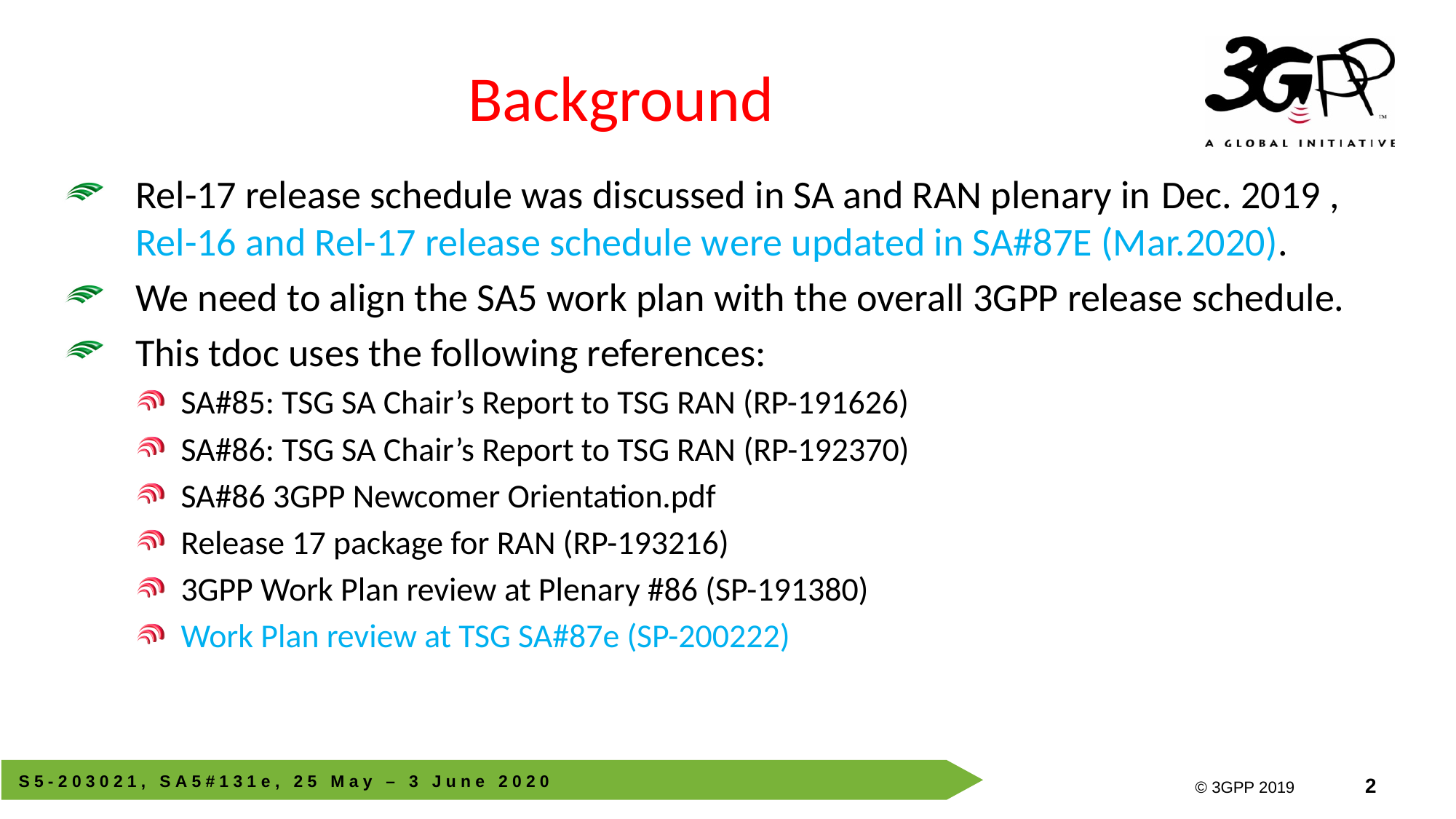

# Background
Rel-17 release schedule was discussed in SA and RAN plenary in Dec. 2019 , Rel-16 and Rel-17 release schedule were updated in SA#87E (Mar.2020).
We need to align the SA5 work plan with the overall 3GPP release schedule.
This tdoc uses the following references:
SA#85: TSG SA Chair’s Report to TSG RAN (RP-191626)
SA#86: TSG SA Chair’s Report to TSG RAN (RP-192370)
SA#86 3GPP Newcomer Orientation.pdf
Release 17 package for RAN (RP-193216)
3GPP Work Plan review at Plenary #86 (SP-191380)
Work Plan review at TSG SA#87e (SP-200222)